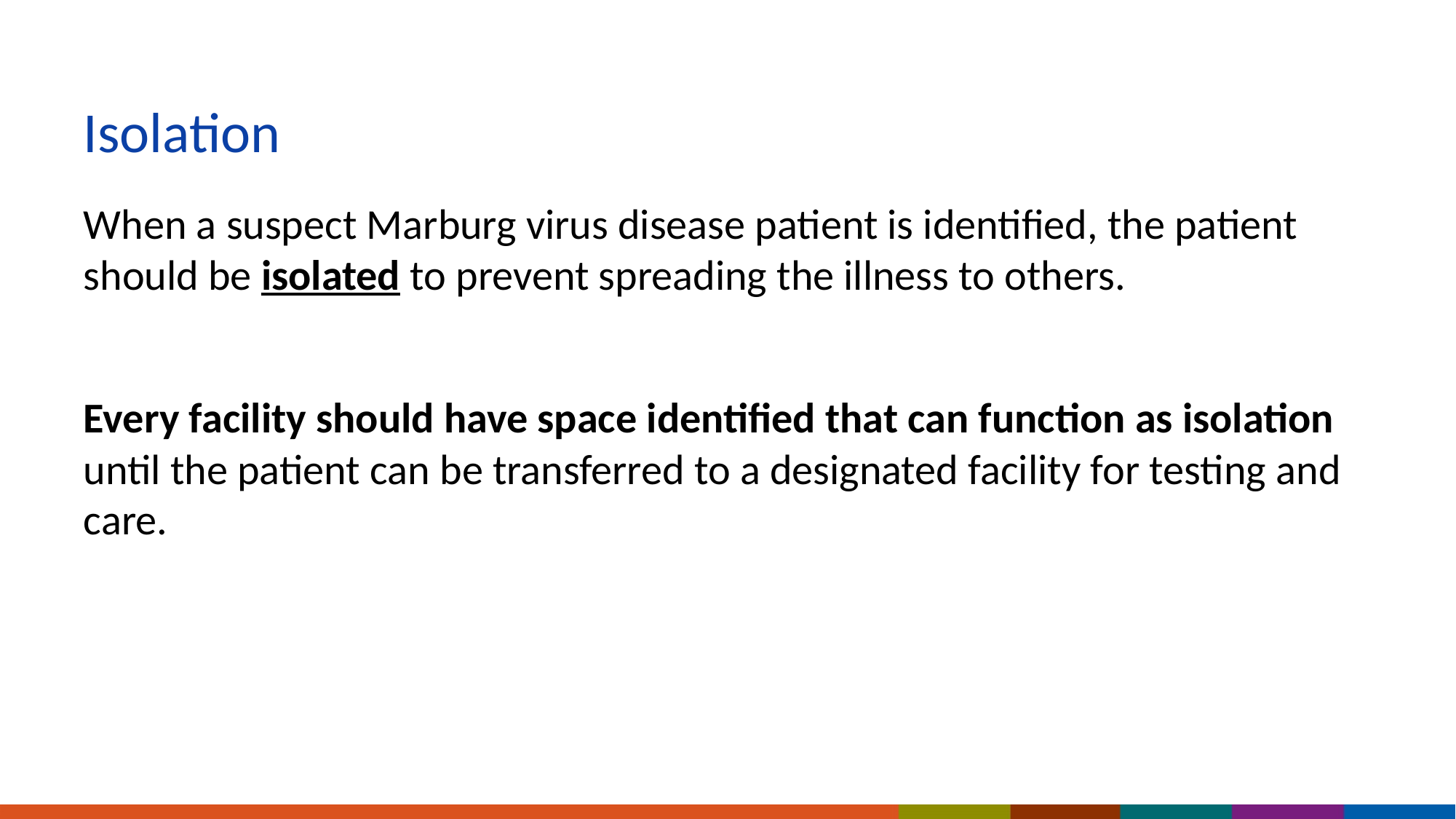

# Isolation
When a suspect Marburg virus disease patient is identified, the patient should be isolated to prevent spreading the illness to others.

Every facility should have space identified that can function as isolation until the patient can be transferred to a designated facility for testing and care.